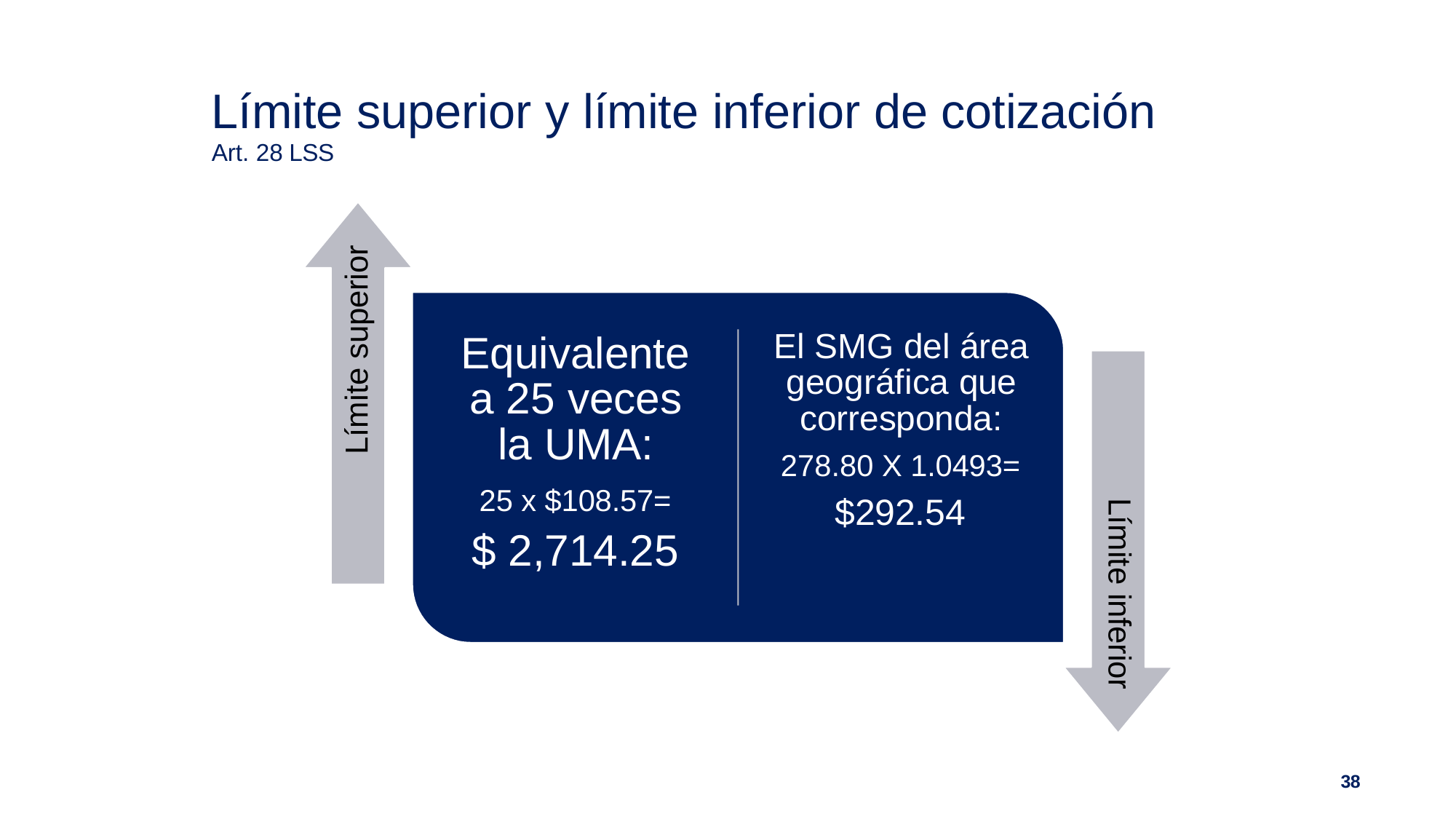

# Límite superior y límite inferior de cotización
Art. 28 LSS

Límite superior

El SMG del área geográfica que corresponda:
278.80 X 1.0493=
$292.54
Equivalente a 25 veces la UMA:
25 x $108.57=
$ 2,714.25

Límite inferior
38